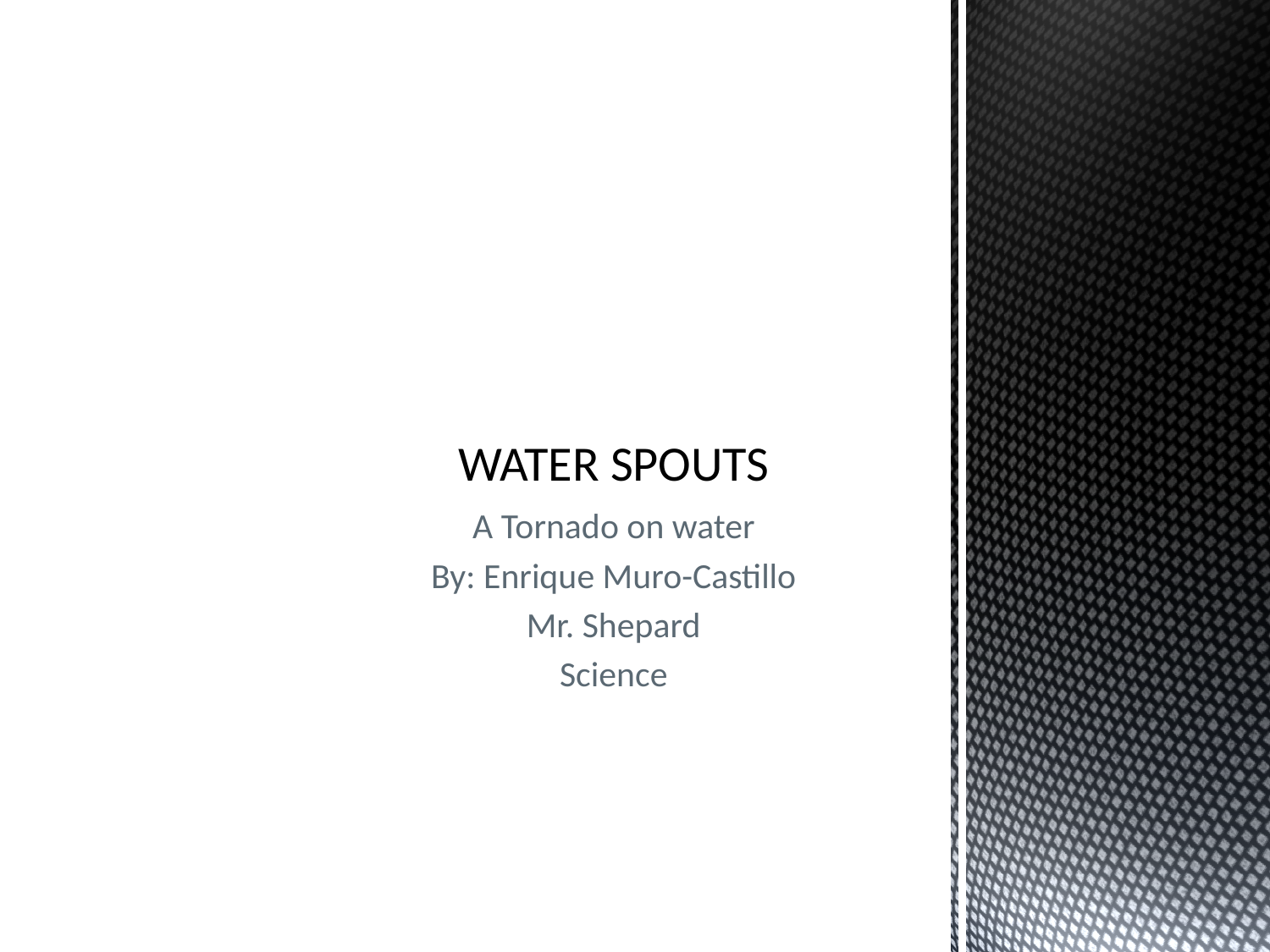

# WATER SPOUTS
A Tornado on water
By: Enrique Muro-Castillo
Mr. Shepard
Science